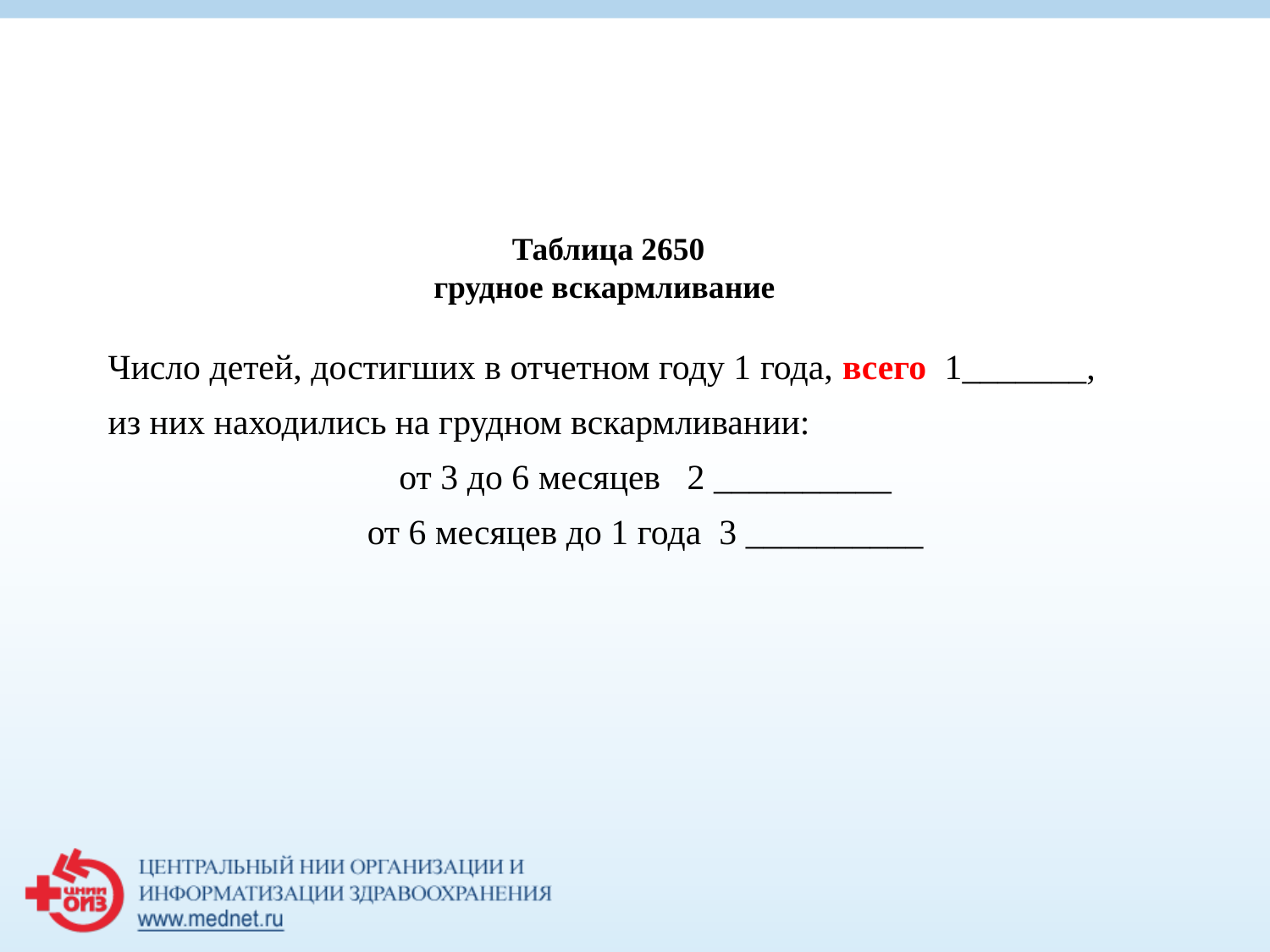

Таблица 2650
грудное вскармливание
| Число детей, достигших в отчетном году 1 года, всего 1\_\_\_\_\_\_\_, |
| --- |
| из них находились на грудном вскармливании: |
| от 3 до 6 месяцев 2 \_\_\_\_\_\_\_\_\_\_ |
| от 6 месяцев до 1 года 3 \_\_\_\_\_\_\_\_\_\_ |
|  |
| --- |